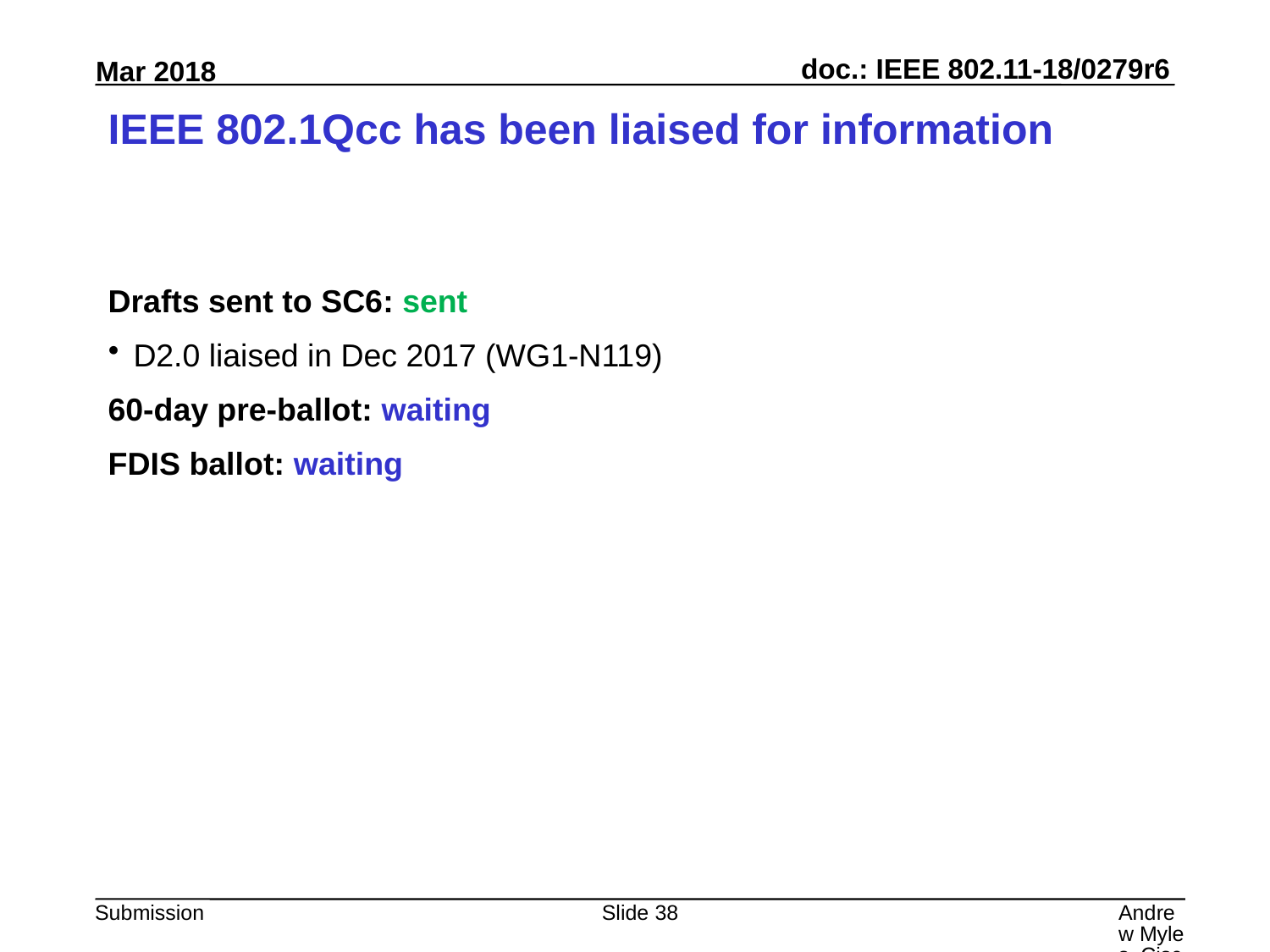

# IEEE 802.1Qcc has been liaised for information
Drafts sent to SC6: sent
D2.0 liaised in Dec 2017 (WG1-N119)
60-day pre-ballot: waiting
FDIS ballot: waiting
Slide 38
Andrew Myles, Cisco